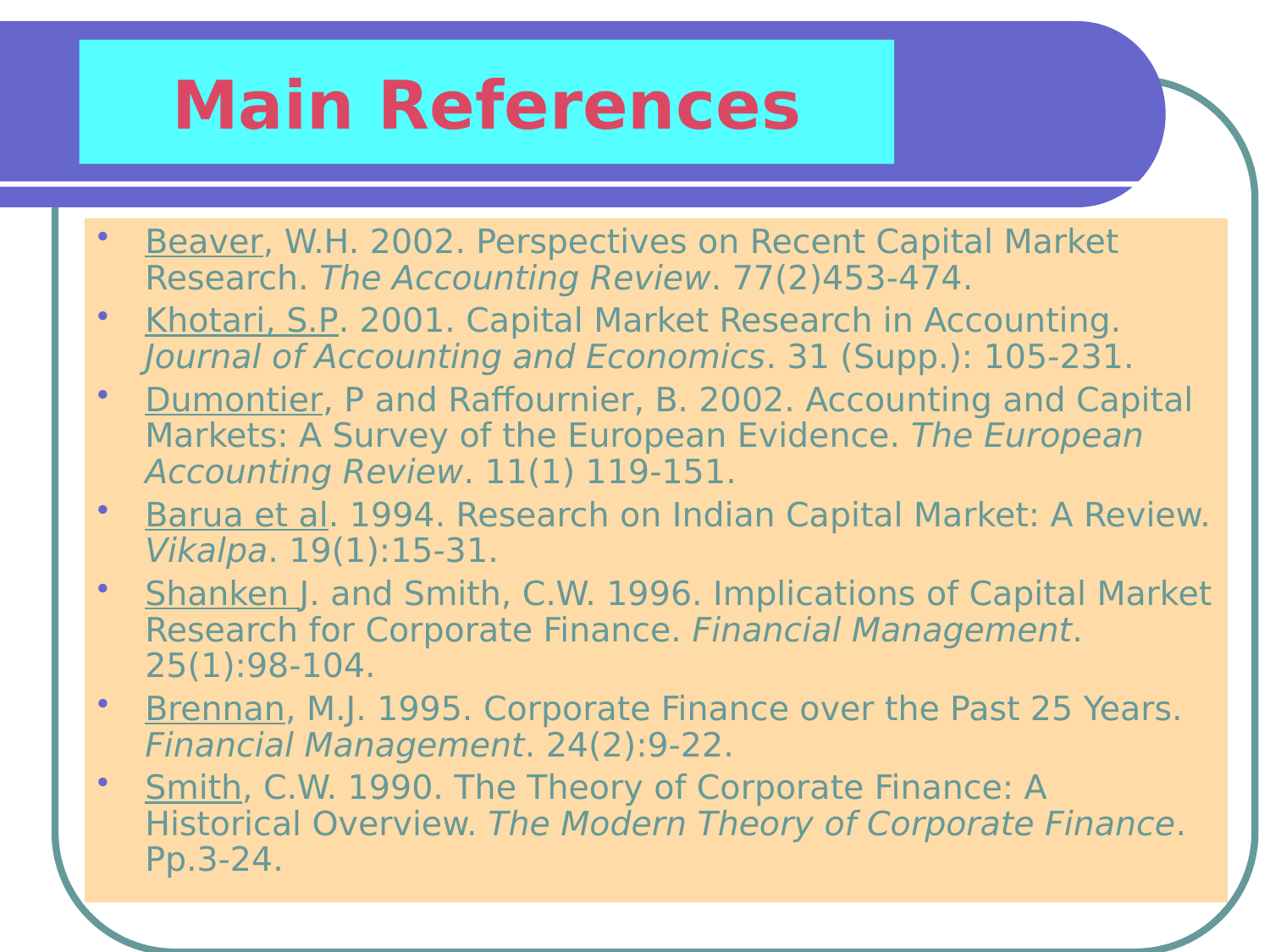

# Main References
Beaver, W.H. 2002. Perspectives on Recent Capital Market Research. The Accounting Review. 77(2)453-474.
Khotari, S.P. 2001. Capital Market Research in Accounting. Journal of Accounting and Economics. 31 (Supp.): 105-231.
Dumontier, P and Raffournier, B. 2002. Accounting and Capital Markets: A Survey of the European Evidence. The European Accounting Review. 11(1) 119-151.
Barua et al. 1994. Research on Indian Capital Market: A Review. Vikalpa. 19(1):15-31.
Shanken J. and Smith, C.W. 1996. Implications of Capital Market Research for Corporate Finance. Financial Management. 25(1):98-104.
Brennan, M.J. 1995. Corporate Finance over the Past 25 Years. Financial Management. 24(2):9-22.
Smith, C.W. 1990. The Theory of Corporate Finance: A Historical Overview. The Modern Theory of Corporate Finance. Pp.3-24.